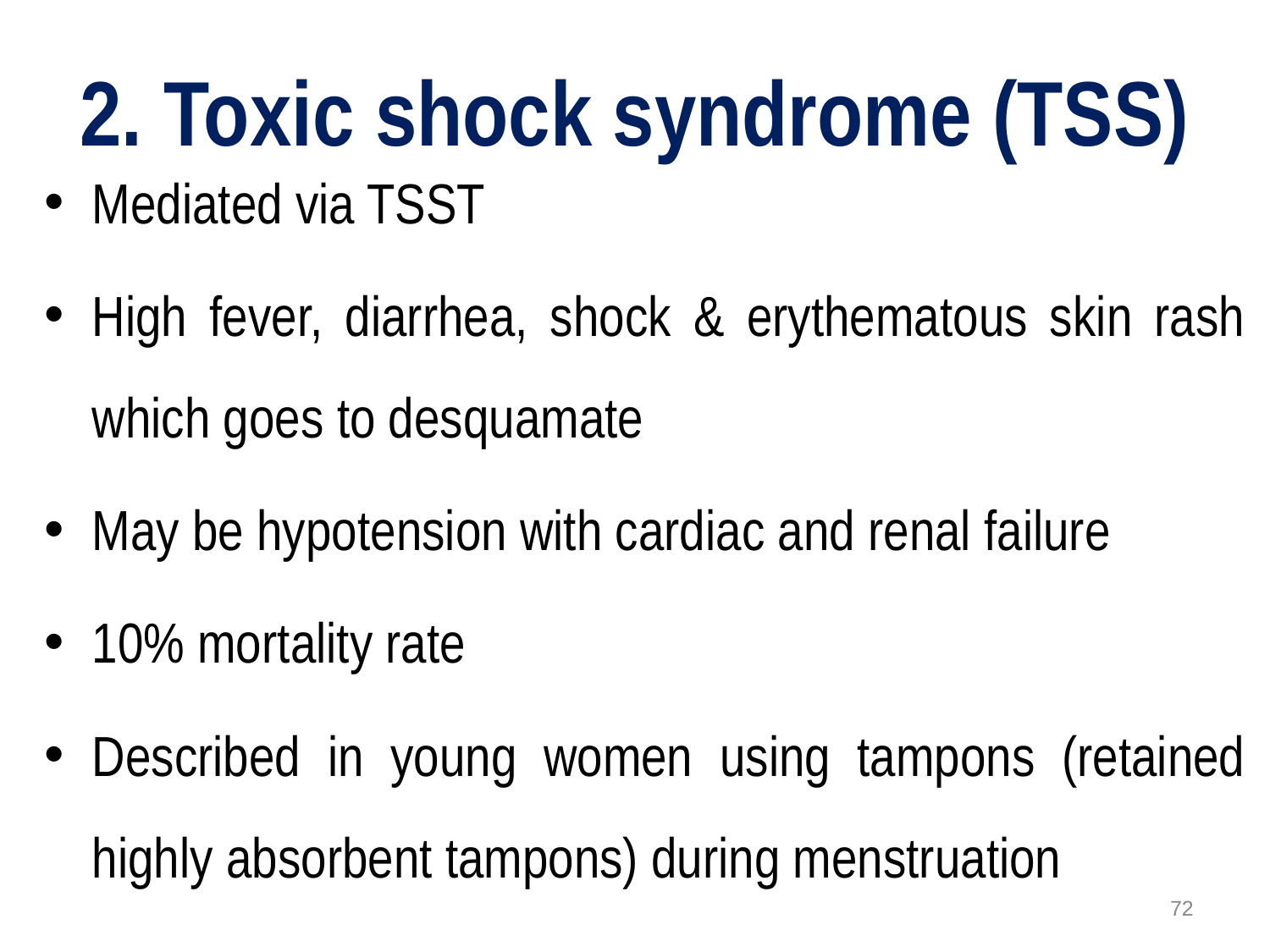

# 2. Toxic shock syndrome (TSS)
Mediated via TSST
High fever, diarrhea, shock & erythematous skin rash which goes to desquamate
May be hypotension with cardiac and renal failure
10% mortality rate
Described in young women using tampons (retained highly absorbent tampons) during menstruation

72